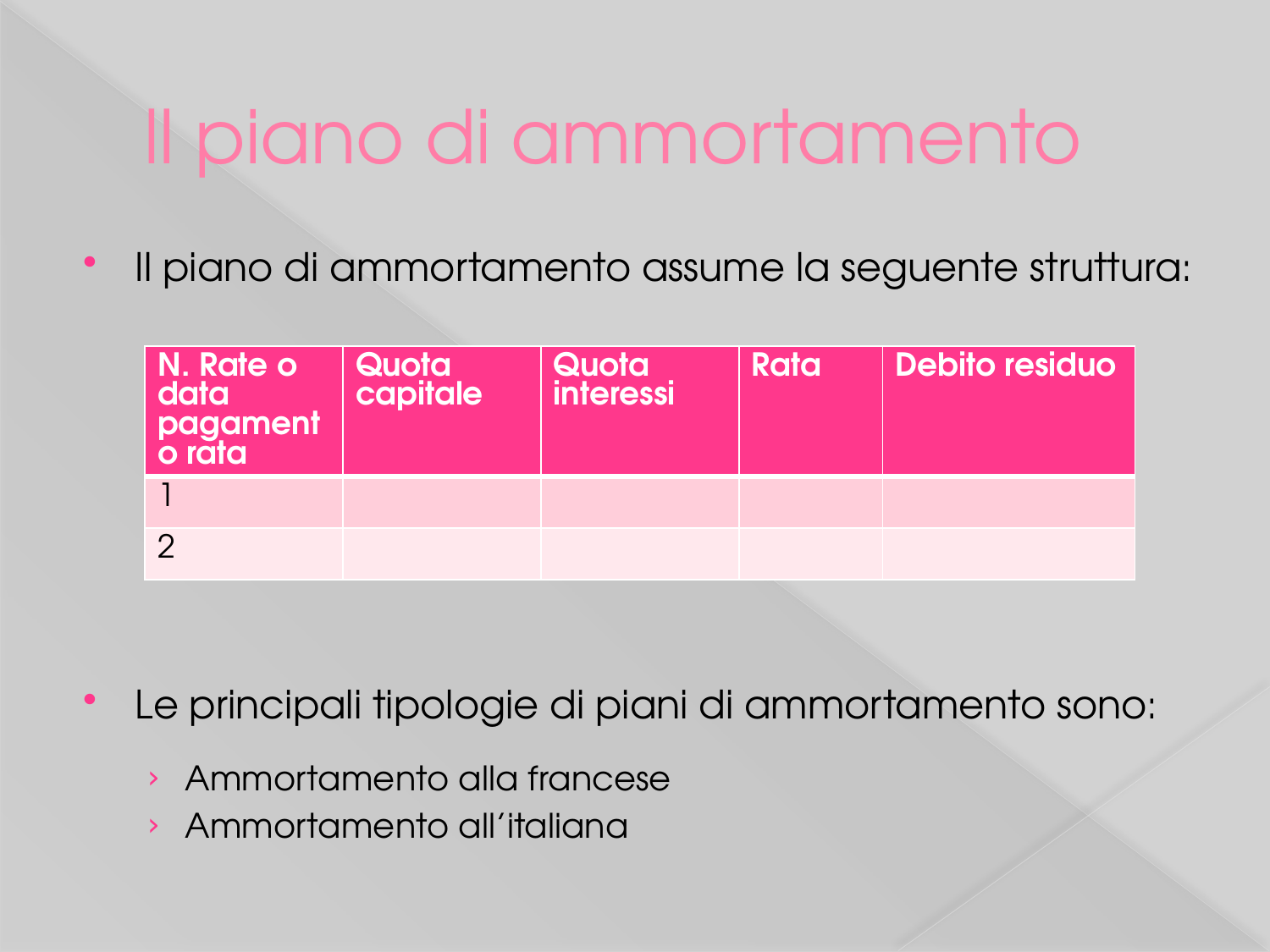

# Il piano di ammortamento
Il piano di ammortamento assume la seguente struttura:

Le principali tipologie di piani di ammortamento sono:

Ammortamento alla francese
Ammortamento all’italiana

| N. Rate o data pagamento rata | Quota capitale | Quota interessi | Rata | Debito residuo |
| --- | --- | --- | --- | --- |
| 1 |  |  |  |  |
| 2 |  |  |  |  |